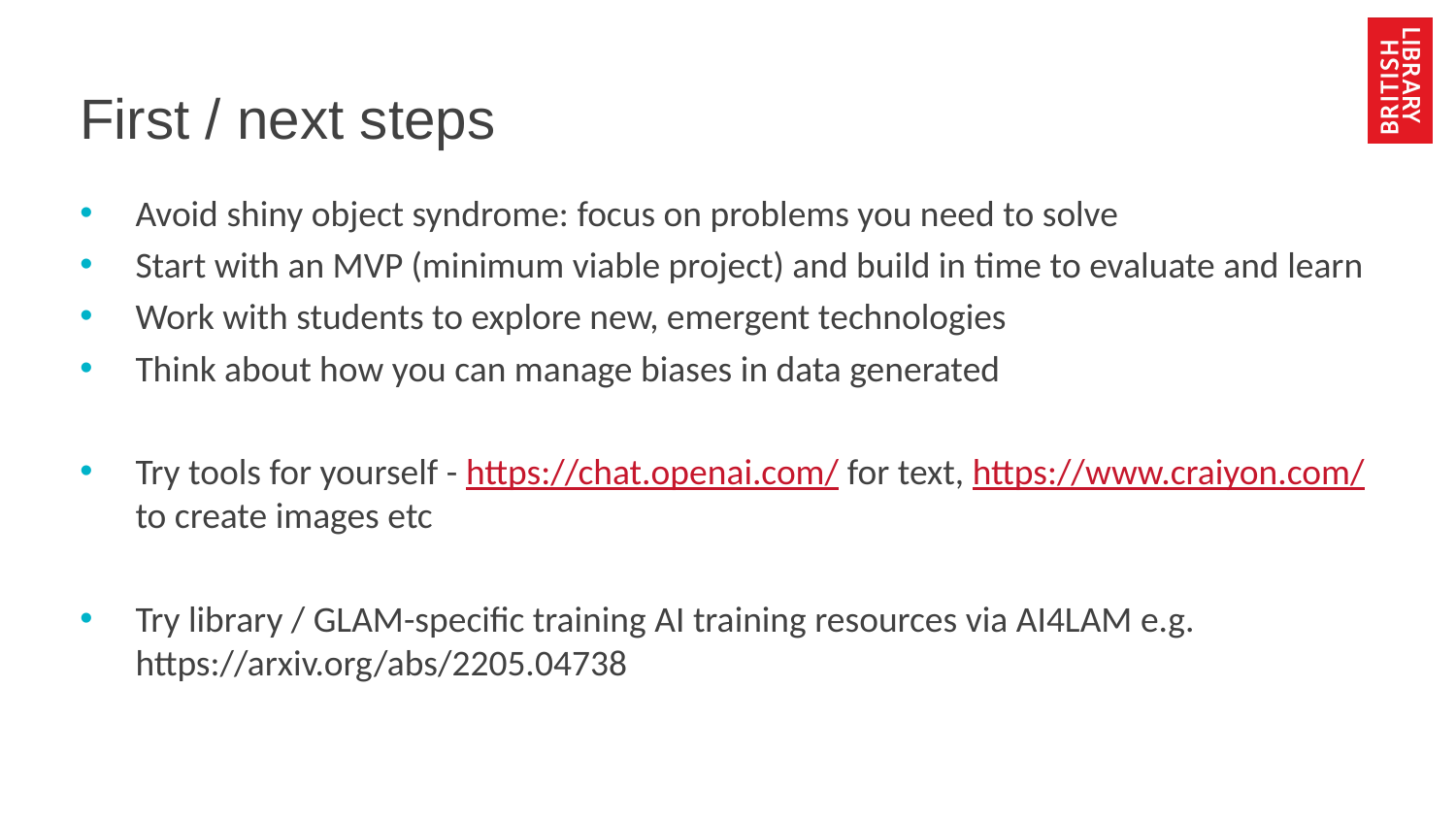

# First / next steps
Avoid shiny object syndrome: focus on problems you need to solve
Start with an MVP (minimum viable project) and build in time to evaluate and learn
Work with students to explore new, emergent technologies
Think about how you can manage biases in data generated

Try tools for yourself - https://chat.openai.com/ for text, https://www.craiyon.com/ to create images etc

Try library / GLAM-specific training AI training resources via AI4LAM e.g. https://arxiv.org/abs/2205.04738